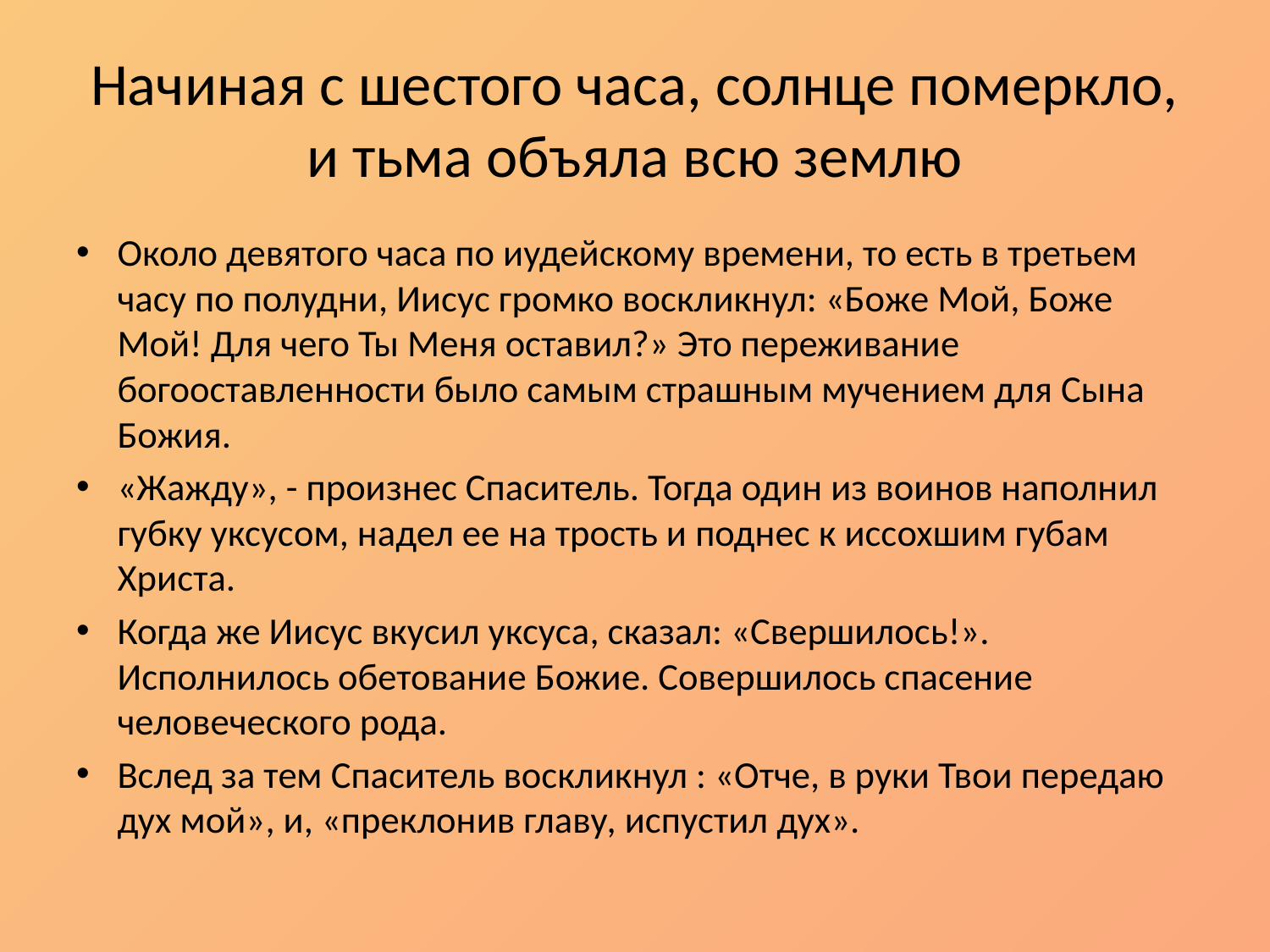

# Начиная с шестого часа, солнце померкло, и тьма объяла всю землю
Около девятого часа по иудейскому времени, то есть в третьем часу по полудни, Иисус громко воскликнул: «Боже Мой, Боже Мой! Для чего Ты Меня оставил?» Это переживание богооставленности было самым страшным мучением для Сына Божия.
«Жажду», - произнес Спаситель. Тогда один из воинов наполнил губку уксусом, надел ее на трость и поднес к иссохшим губам Христа.
Когда же Иисус вкусил уксуса, сказал: «Свершилось!». Исполнилось обетование Божие. Совершилось спасение человеческого рода.
Вслед за тем Спаситель воскликнул : «Отче, в руки Твои передаю дух мой», и, «преклонив главу, испустил дух».